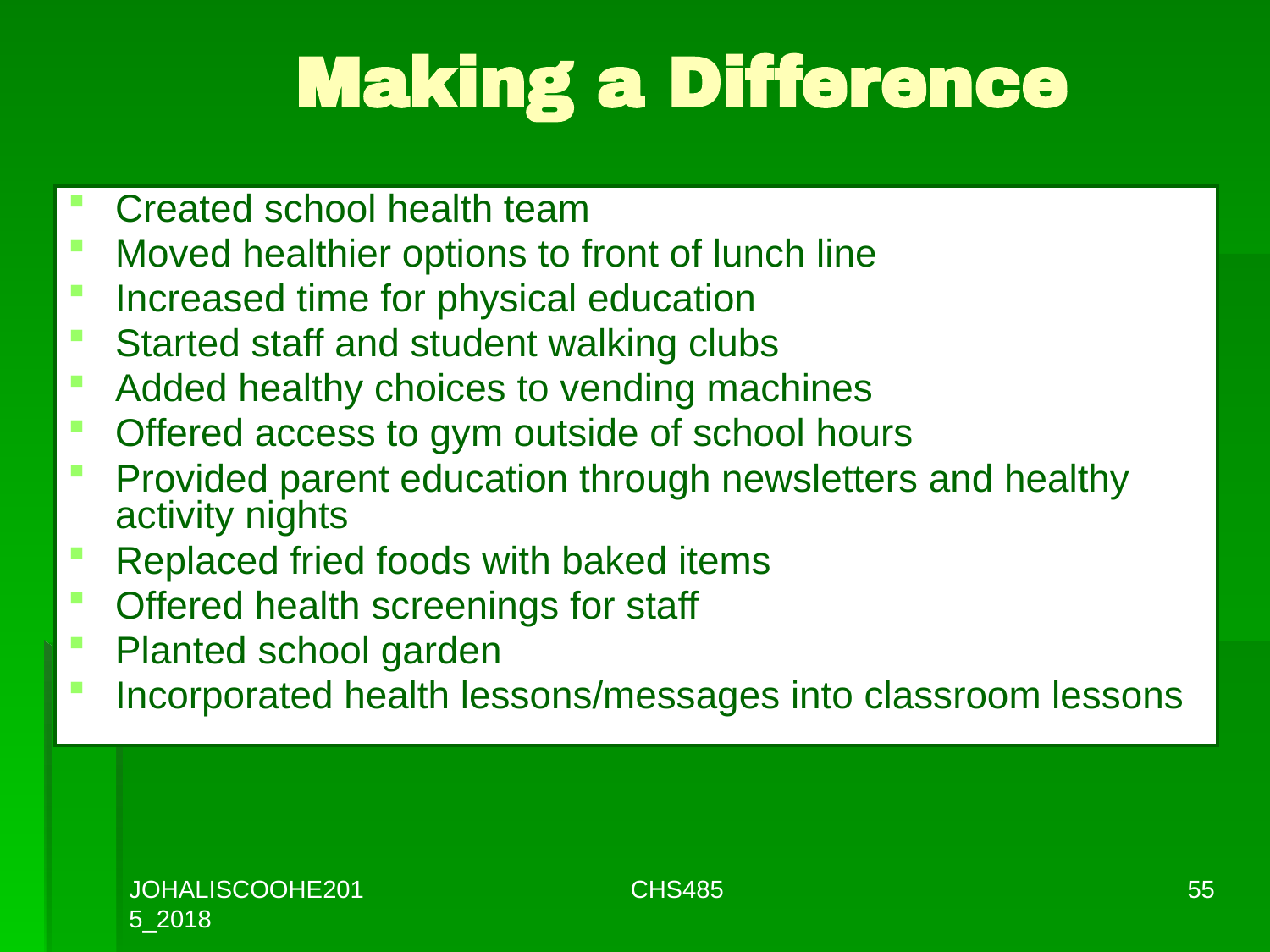

# Making a Difference
Created school health team
Moved healthier options to front of lunch line
Increased time for physical education
Started staff and student walking clubs
Added healthy choices to vending machines
Offered access to gym outside of school hours
Provided parent education through newsletters and healthy activity nights
Replaced fried foods with baked items
Offered health screenings for staff
Planted school garden
Incorporated health lessons/messages into classroom lessons
JOHALISCOOHE2015_2018
CHS485
55